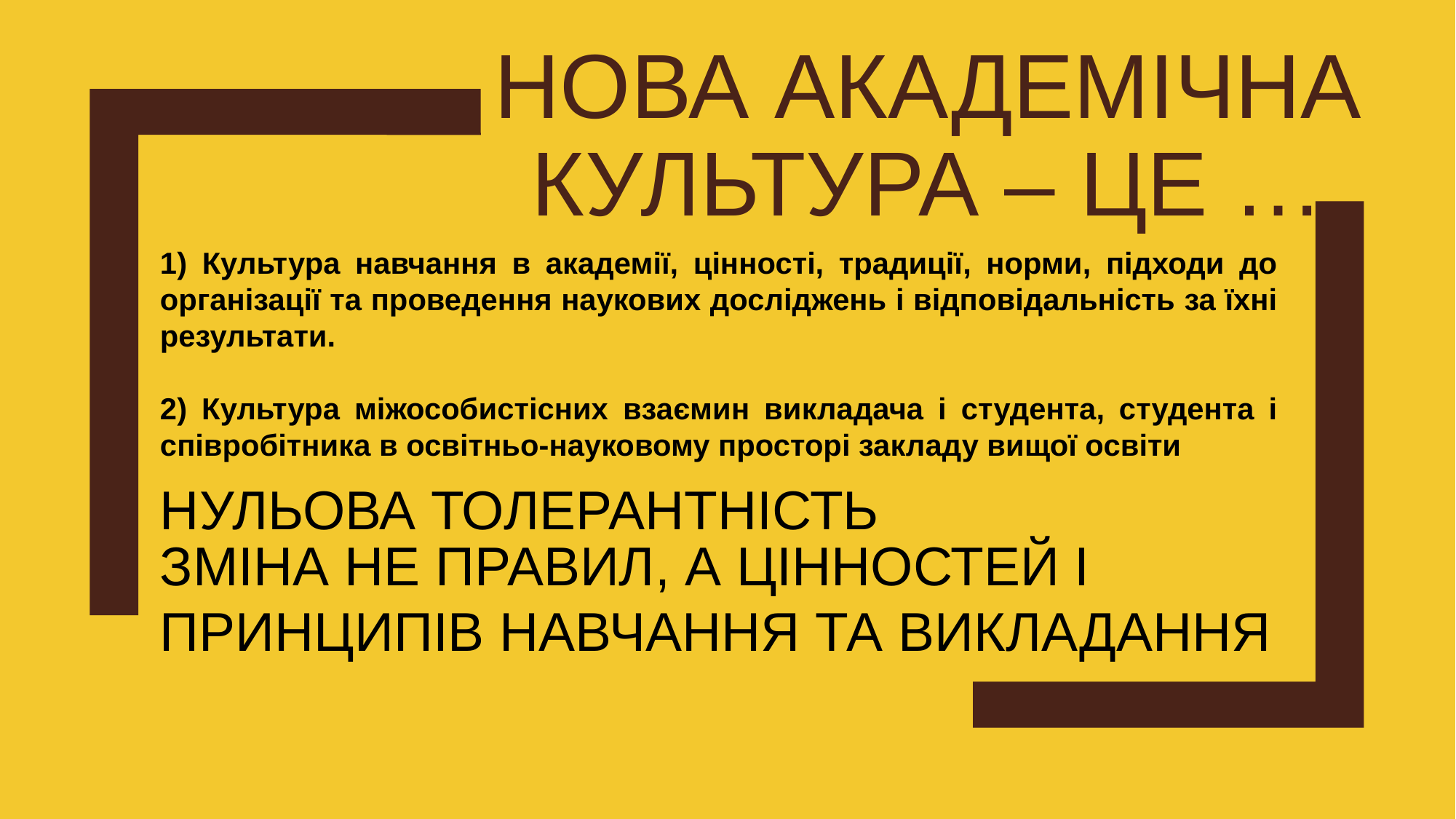

# Нова академічна культура – це …
1) Культура навчання в академії, цінності, традиції, норми, підходи до організації та проведення наукових досліджень і відповідальність за їхні результати.

2) Культура міжособистісних взаємин викладача і студента, студента і співробітника в освітньо-науковому просторі закладу вищої освіти
НУЛЬОВА ТОЛЕРАНТНІСТЬ
ЗМІНА НЕ ПРАВИЛ, А ЦІННОСТЕЙ І ПРИНЦИПІВ НАВЧАННЯ ТА ВИКЛАДАННЯ